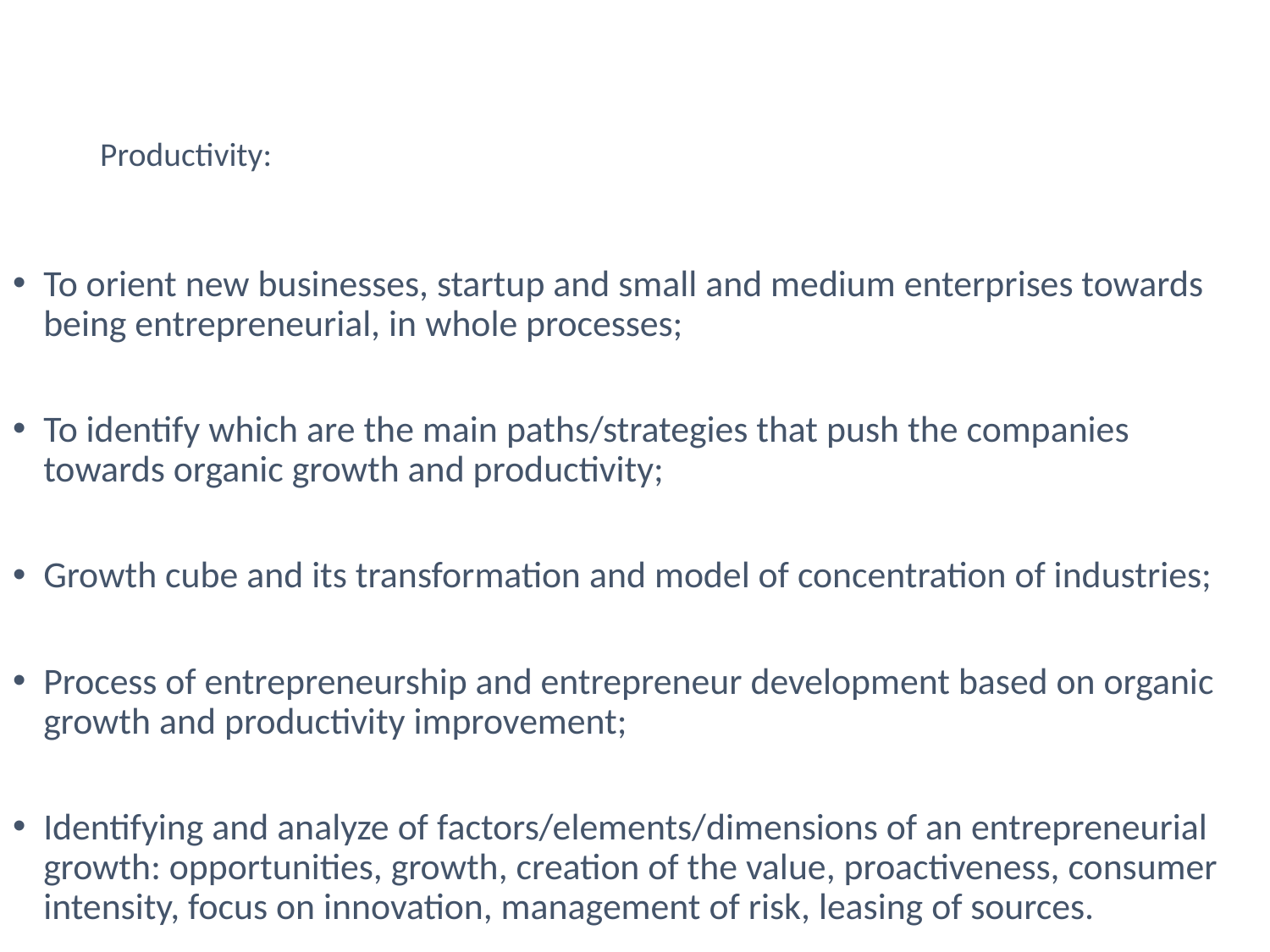

# Productivity:

To orient new businesses, startup and small and medium enterprises towards being entrepreneurial, in whole processes;

To identify which are the main paths/strategies that push the companies towards organic growth and productivity;

Growth cube and its transformation and model of concentration of industries;

Process of entrepreneurship and entrepreneur development based on organic growth and productivity improvement;

Identifying and analyze of factors/elements/dimensions of an entrepreneurial growth: opportunities, growth, creation of the value, proactiveness, consumer intensity, focus on innovation, management of risk, leasing of sources.